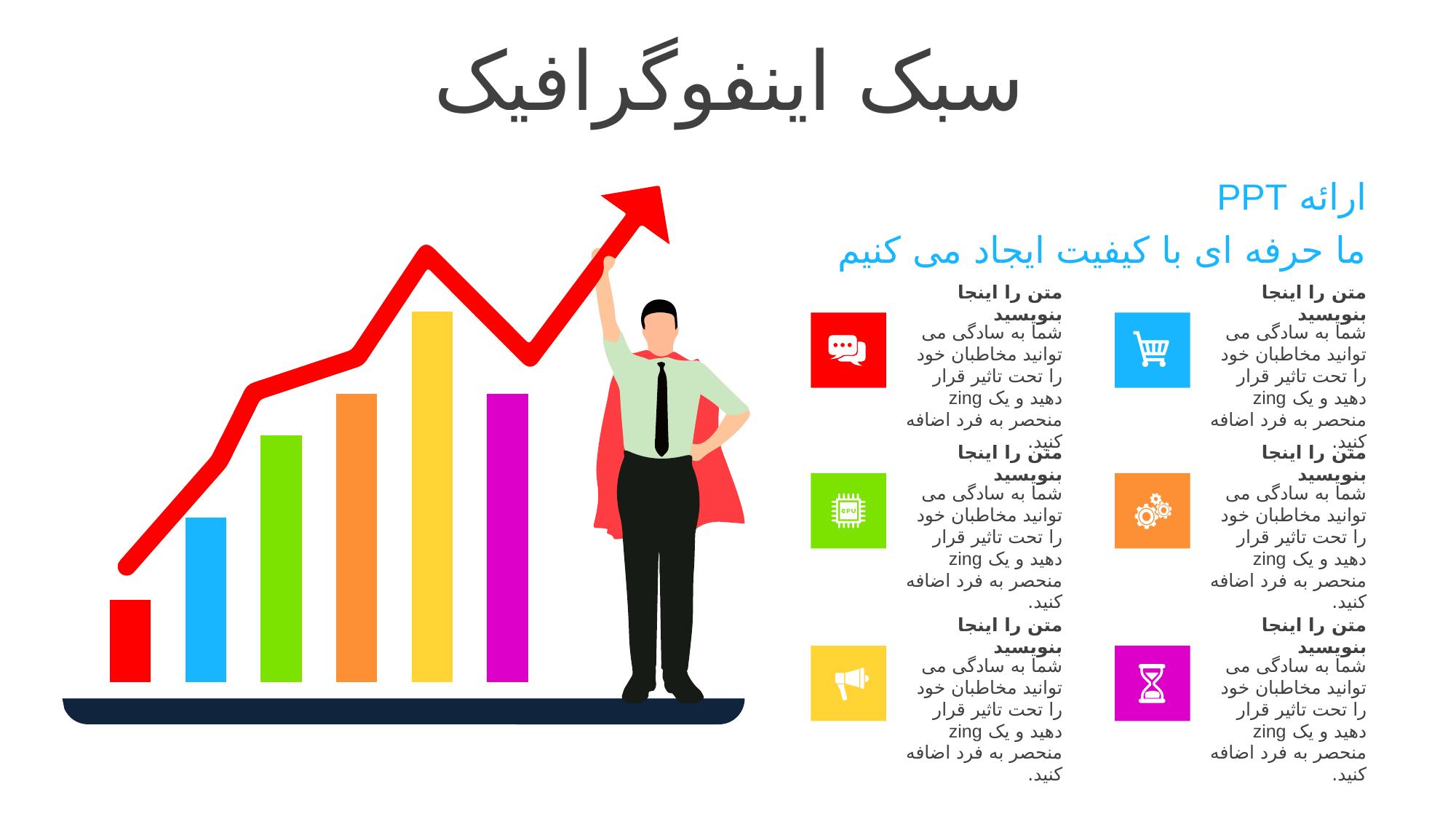

سبک اینفوگرافیک
ارائه PPT
ما حرفه ای با کیفیت ایجاد می کنیم

### Chart

| Category |  |
|---|---|

متن را اینجا بنویسید
شما به سادگی می توانید مخاطبان خود را تحت تاثیر قرار دهید و یک zing منحصر به فرد اضافه کنید.
متن را اینجا بنویسید
شما به سادگی می توانید مخاطبان خود را تحت تاثیر قرار دهید و یک zing منحصر به فرد اضافه کنید.

متن را اینجا بنویسید
شما به سادگی می توانید مخاطبان خود را تحت تاثیر قرار دهید و یک zing منحصر به فرد اضافه کنید.
متن را اینجا بنویسید
شما به سادگی می توانید مخاطبان خود را تحت تاثیر قرار دهید و یک zing منحصر به فرد اضافه کنید.

متن را اینجا بنویسید
شما به سادگی می توانید مخاطبان خود را تحت تاثیر قرار دهید و یک zing منحصر به فرد اضافه کنید.
متن را اینجا بنویسید
شما به سادگی می توانید مخاطبان خود را تحت تاثیر قرار دهید و یک zing منحصر به فرد اضافه کنید.